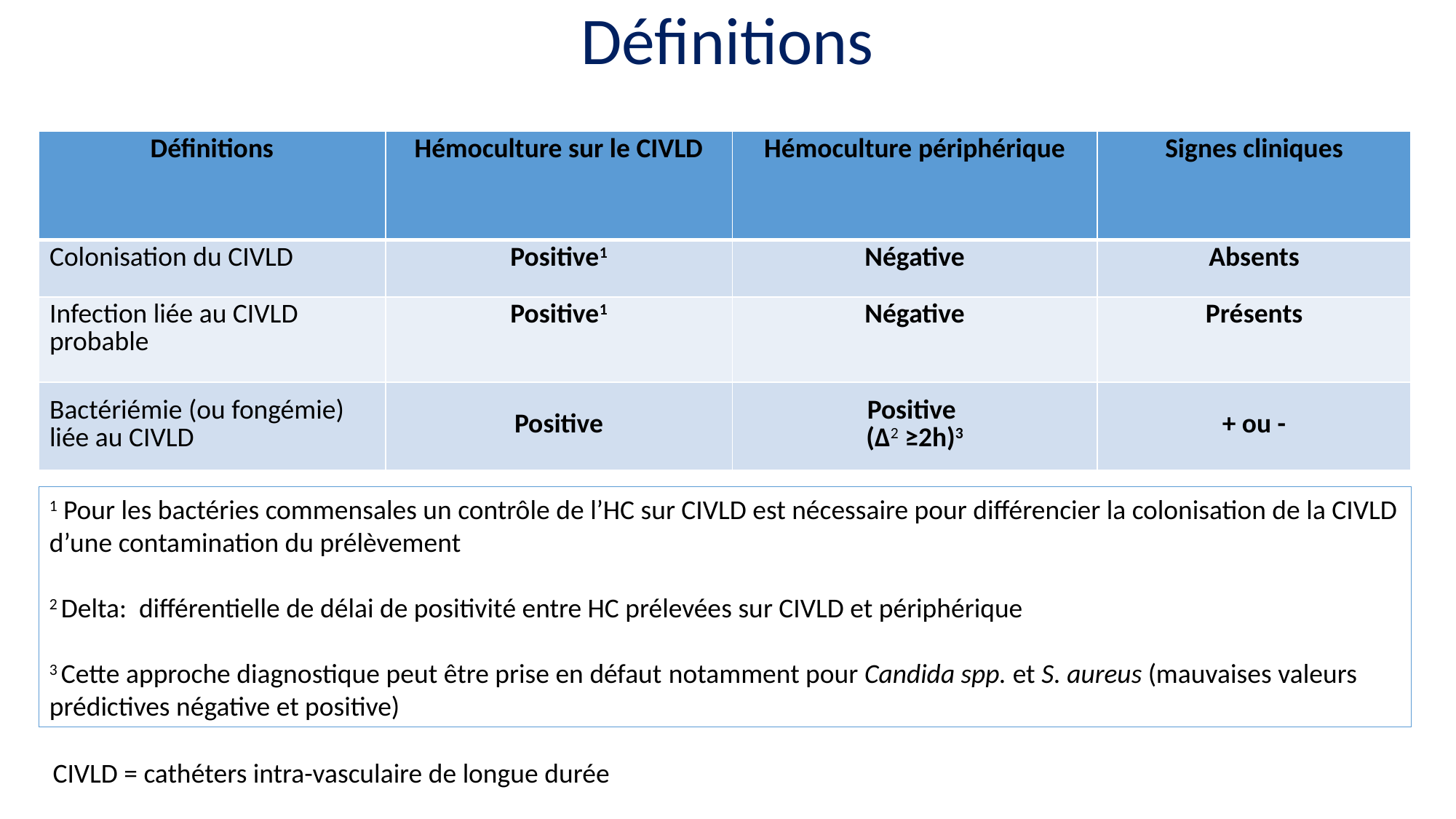

# Définitions
| Définitions | Hémoculture sur le CIVLD | Hémoculture périphérique | Signes cliniques |
| --- | --- | --- | --- |
| Colonisation du CIVLD | Positive1 | Négative | Absents |
| Infection liée au CIVLD probable | Positive1 | Négative | Présents |
| Bactériémie (ou fongémie) liée au CIVLD | Positive | Positive (∆2 ≥2h)3 | + ou - |
1 Pour les bactéries commensales un contrôle de l’HC sur CIVLD est nécessaire pour différencier la colonisation de la CIVLD d’une contamination du prélèvement

2 Delta:  différentielle de délai de positivité entre HC prélevées sur CIVLD et périphérique

3 Cette approche diagnostique peut être prise en défaut notamment pour Candida spp. et S. aureus (mauvaises valeurs prédictives négative et positive)
CIVLD = cathéters intra-vasculaire de longue durée